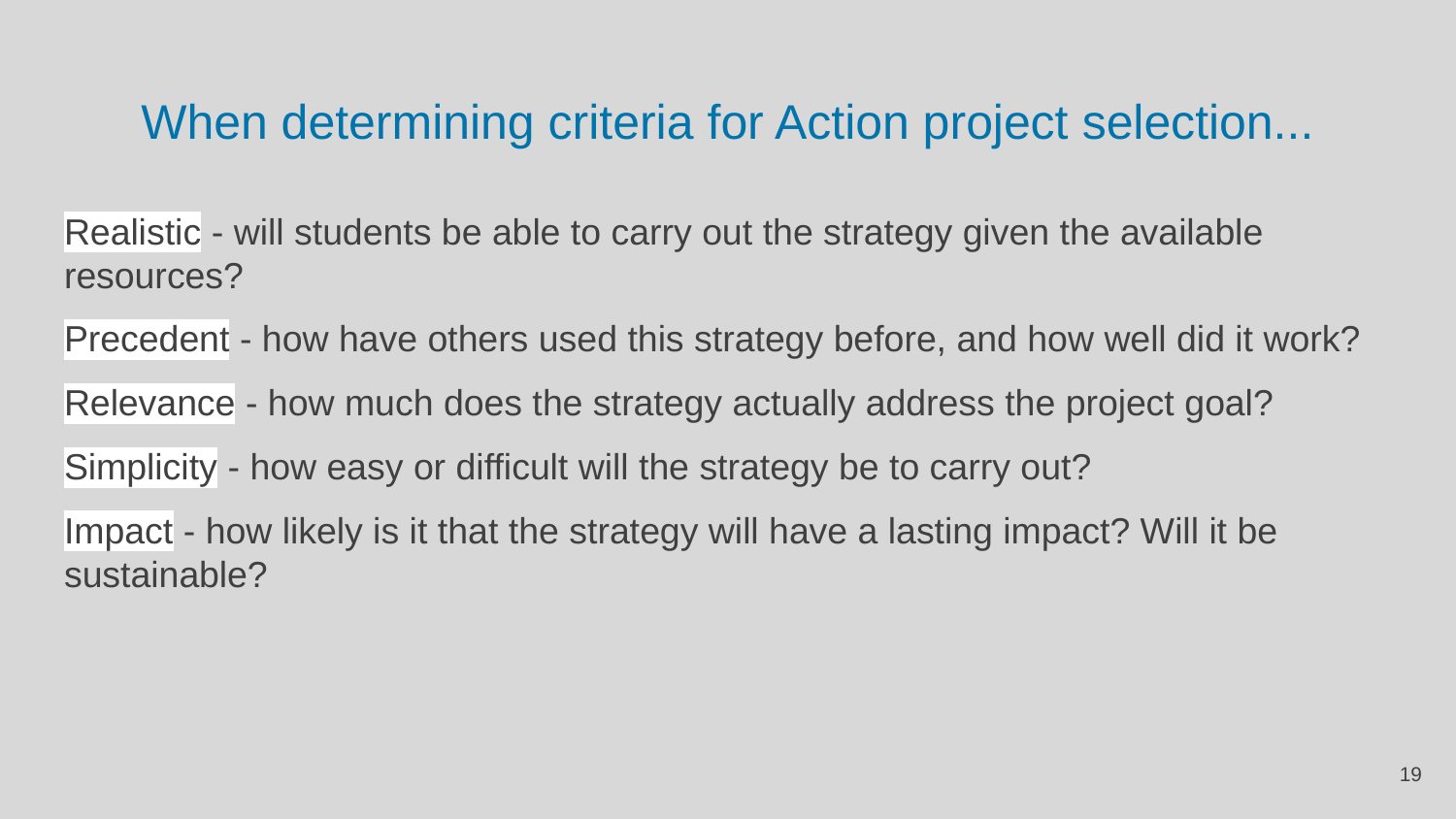

# When determining criteria for Action project selection...
Realistic - will students be able to carry out the strategy given the available resources?
Precedent - how have others used this strategy before, and how well did it work?
Relevance - how much does the strategy actually address the project goal?
Simplicity - how easy or difficult will the strategy be to carry out?
Impact - how likely is it that the strategy will have a lasting impact? Will it be sustainable?

19